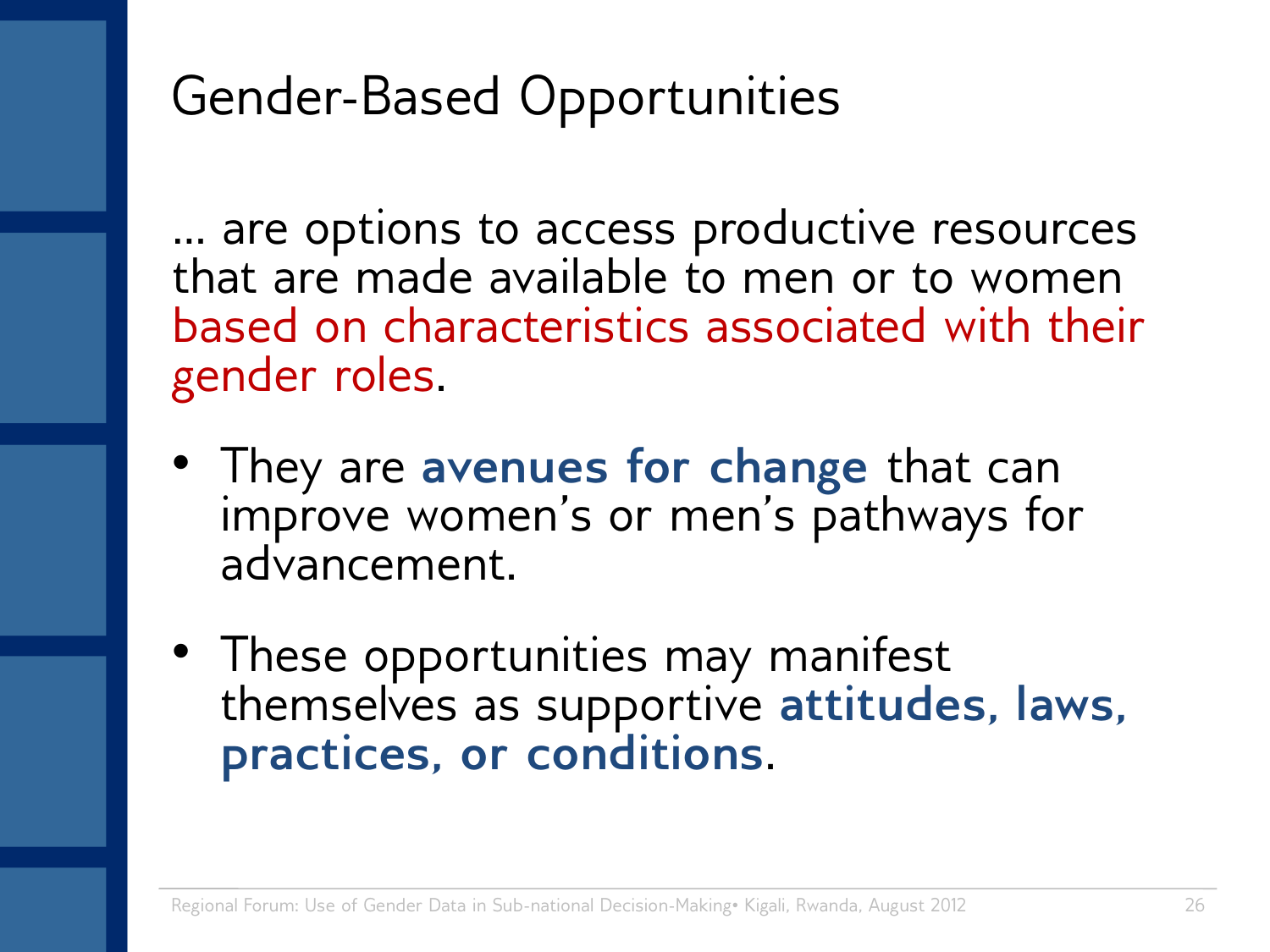

# Gender-Based Opportunities
… are options to access productive resources that are made available to men or to women based on characteristics associated with their gender roles.
They are avenues for change that can improve women’s or men’s pathways for advancement.
These opportunities may manifest themselves as supportive attitudes, laws, practices, or conditions.